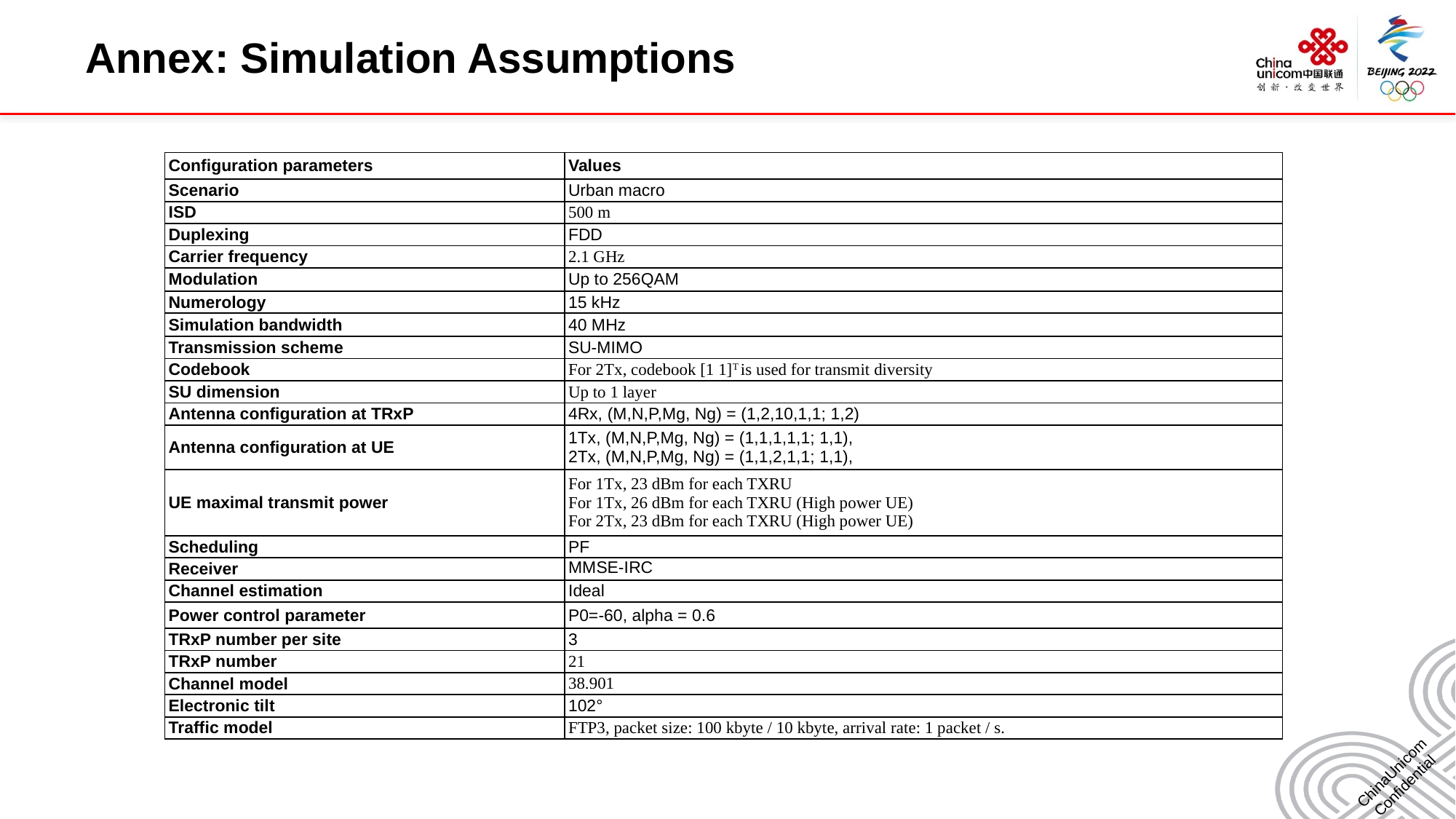

# Annex: Simulation Assumptions
| Configuration parameters | Values |
| --- | --- |
| Scenario | Urban macro |
| ISD | 500 m |
| Duplexing | FDD |
| Carrier frequency | 2.1 GHz |
| Modulation | Up to 256QAM |
| Numerology | 15 kHz |
| Simulation bandwidth | 40 MHz |
| Transmission scheme | SU-MIMO |
| Codebook | For 2Tx, codebook [1 1]T is used for transmit diversity |
| SU dimension | Up to 1 layer |
| Antenna configuration at TRxP | 4Rx, (M,N,P,Mg, Ng) = (1,2,10,1,1; 1,2) |
| Antenna configuration at UE | 1Tx, (M,N,P,Mg, Ng) = (1,1,1,1,1; 1,1), 2Tx, (M,N,P,Mg, Ng) = (1,1,2,1,1; 1,1), |
| UE maximal transmit power | For 1Tx, 23 dBm for each TXRU For 1Tx, 26 dBm for each TXRU (High power UE) For 2Tx, 23 dBm for each TXRU (High power UE) |
| Scheduling | PF |
| Receiver | MMSE-IRC |
| Channel estimation | Ideal |
| Power control parameter | P0=-60, alpha = 0.6 |
| TRxP number per site | 3 |
| TRxP number | 21 |
| Channel model | 38.901 |
| Electronic tilt | 102° |
| Traffic model | FTP3, packet size: 100 kbyte / 10 kbyte, arrival rate: 1 packet / s. |